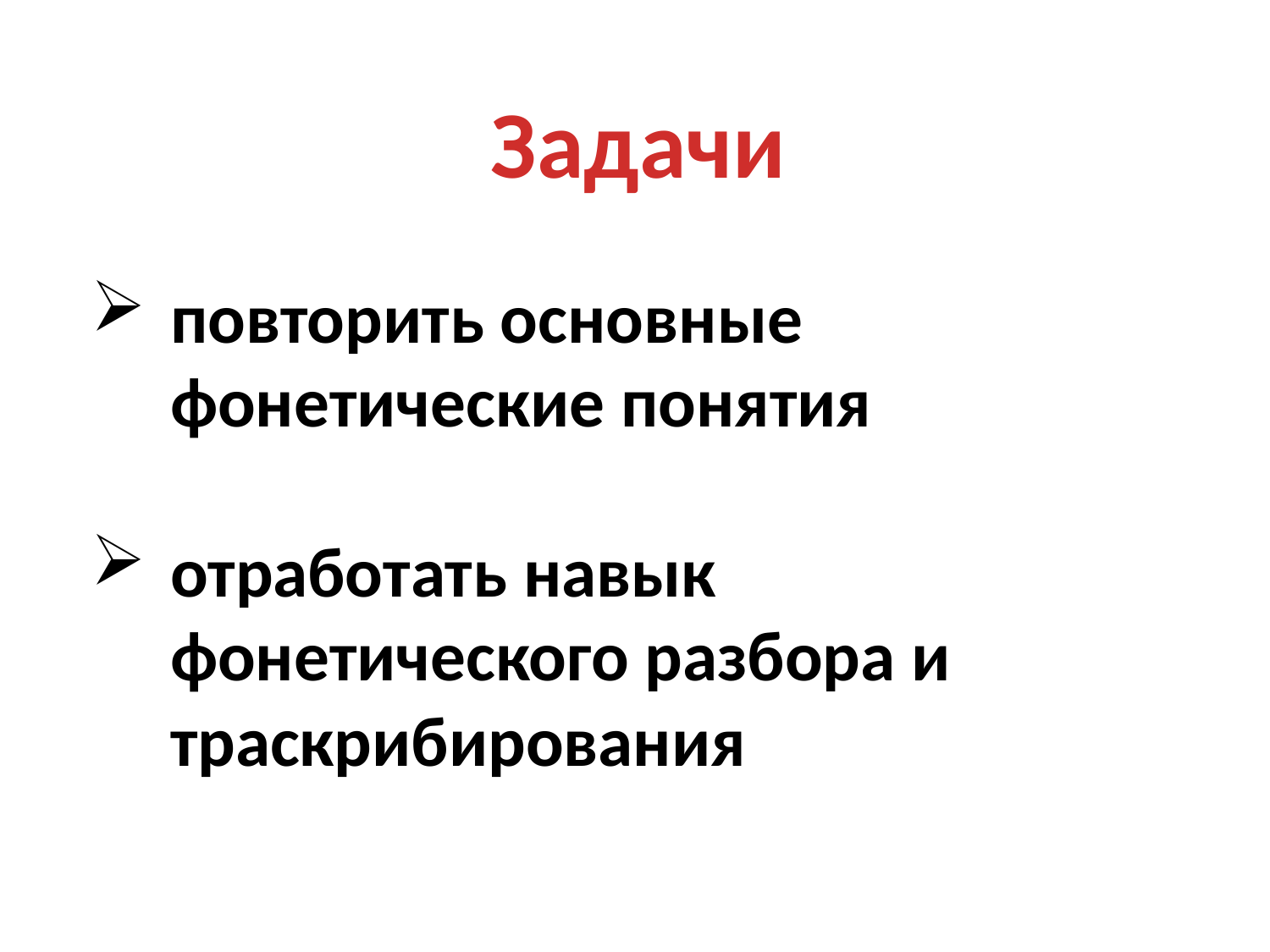

Задачи
повторить основные фонетические понятия

отработать навык фонетического разбора и траскрибирования